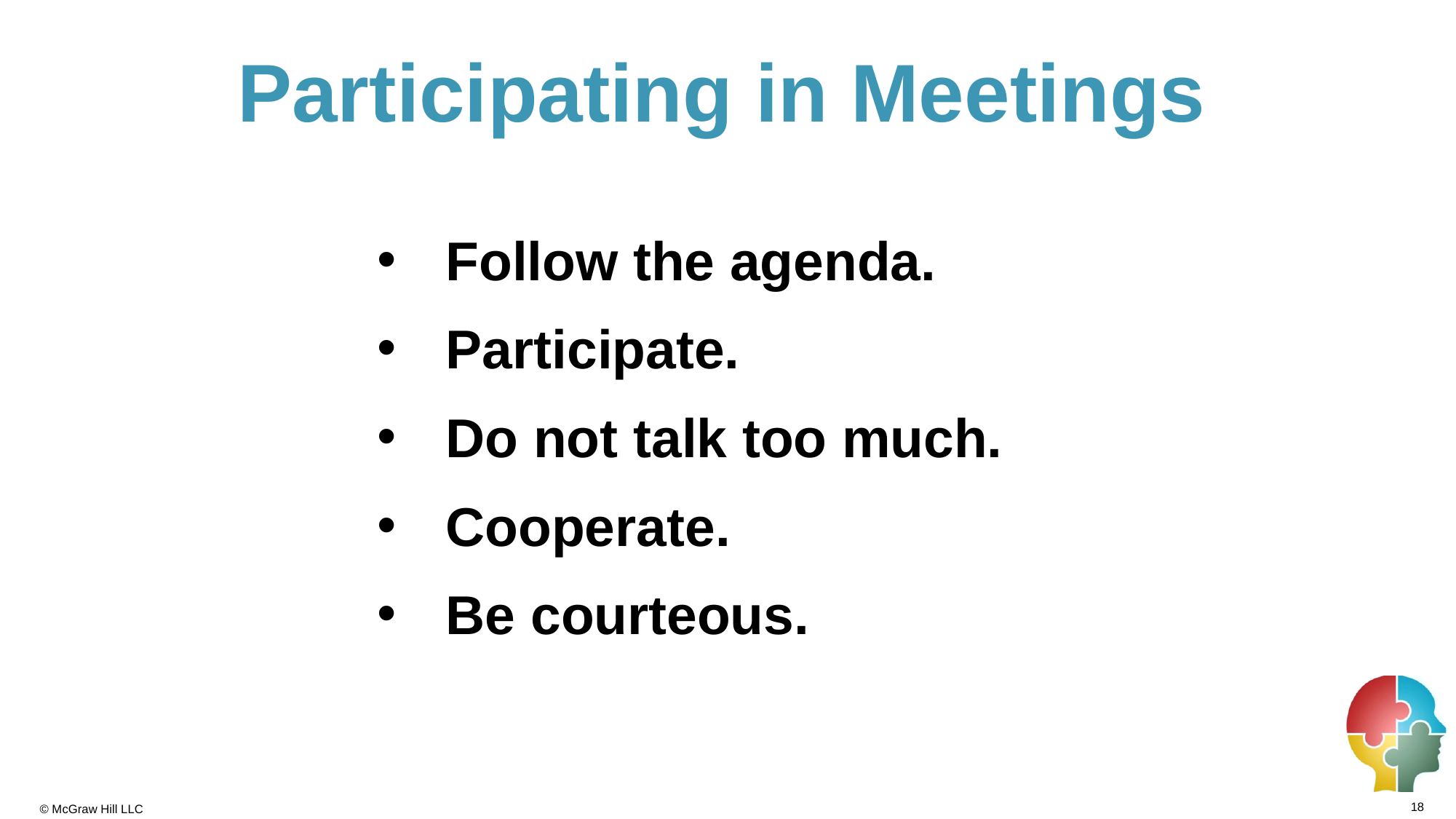

# Participating in Meetings
Follow the agenda.
Participate.
Do not talk too much.
Cooperate.
Be courteous.
18